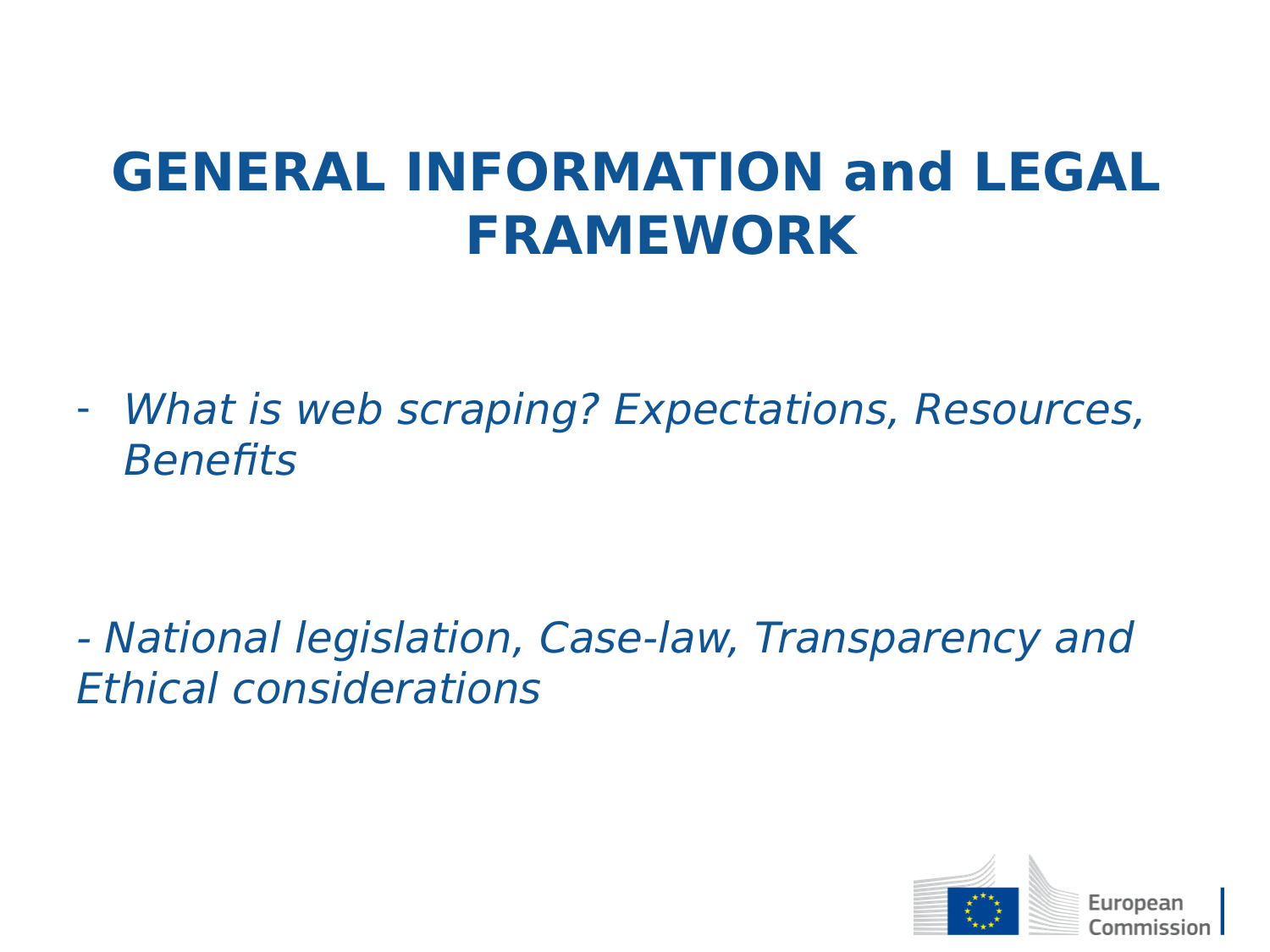

# GENERAL INFORMATION and LEGAL FRAMEWORK

What is web scraping? Expectations, Resources, Benefits

- National legislation, Case-law, Transparency and Ethical considerations